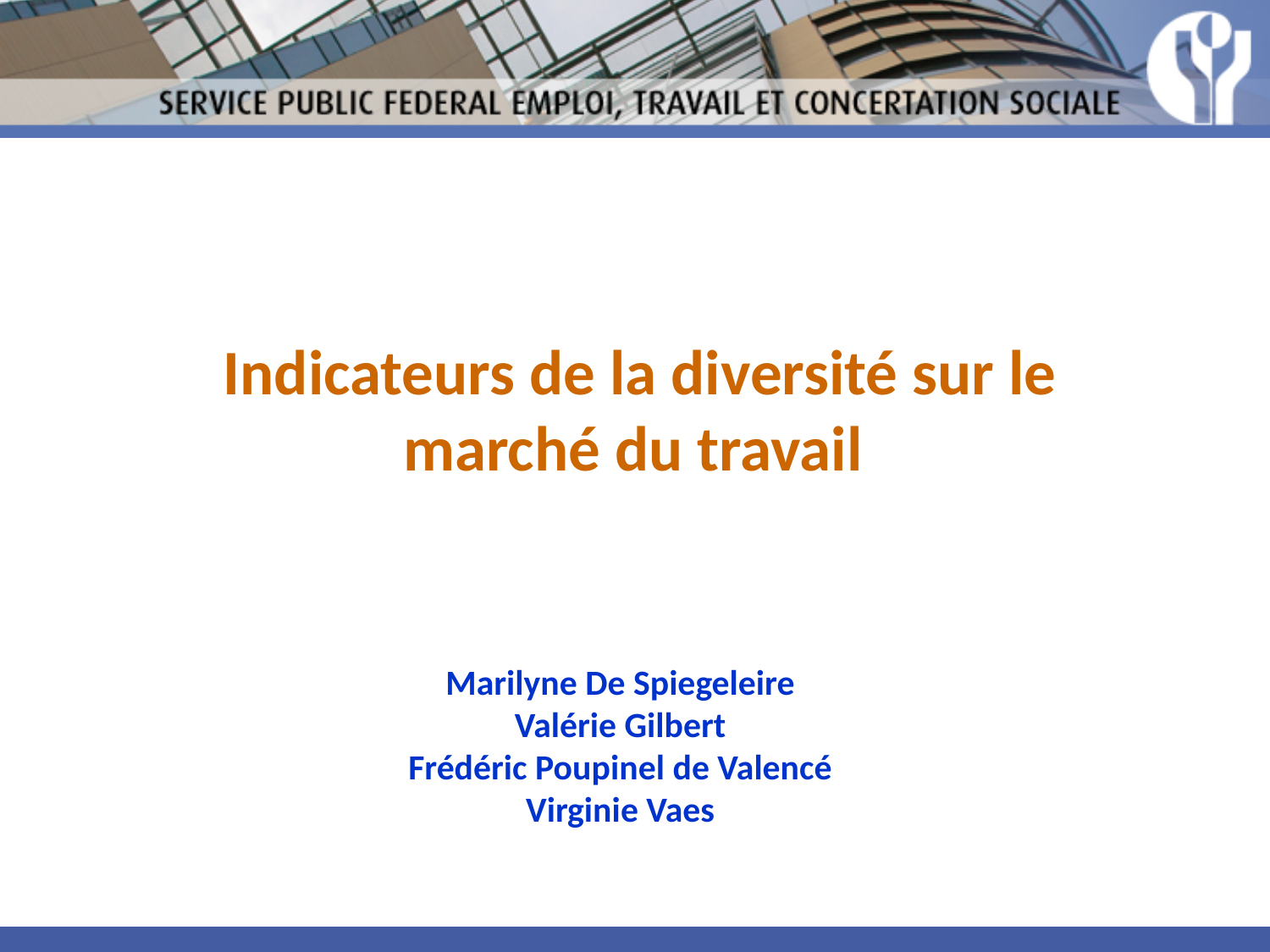

Indicateurs de la diversité sur le marché du travail
Marilyne De Spiegeleire
Valérie Gilbert
Frédéric Poupinel de Valencé
Virginie Vaes